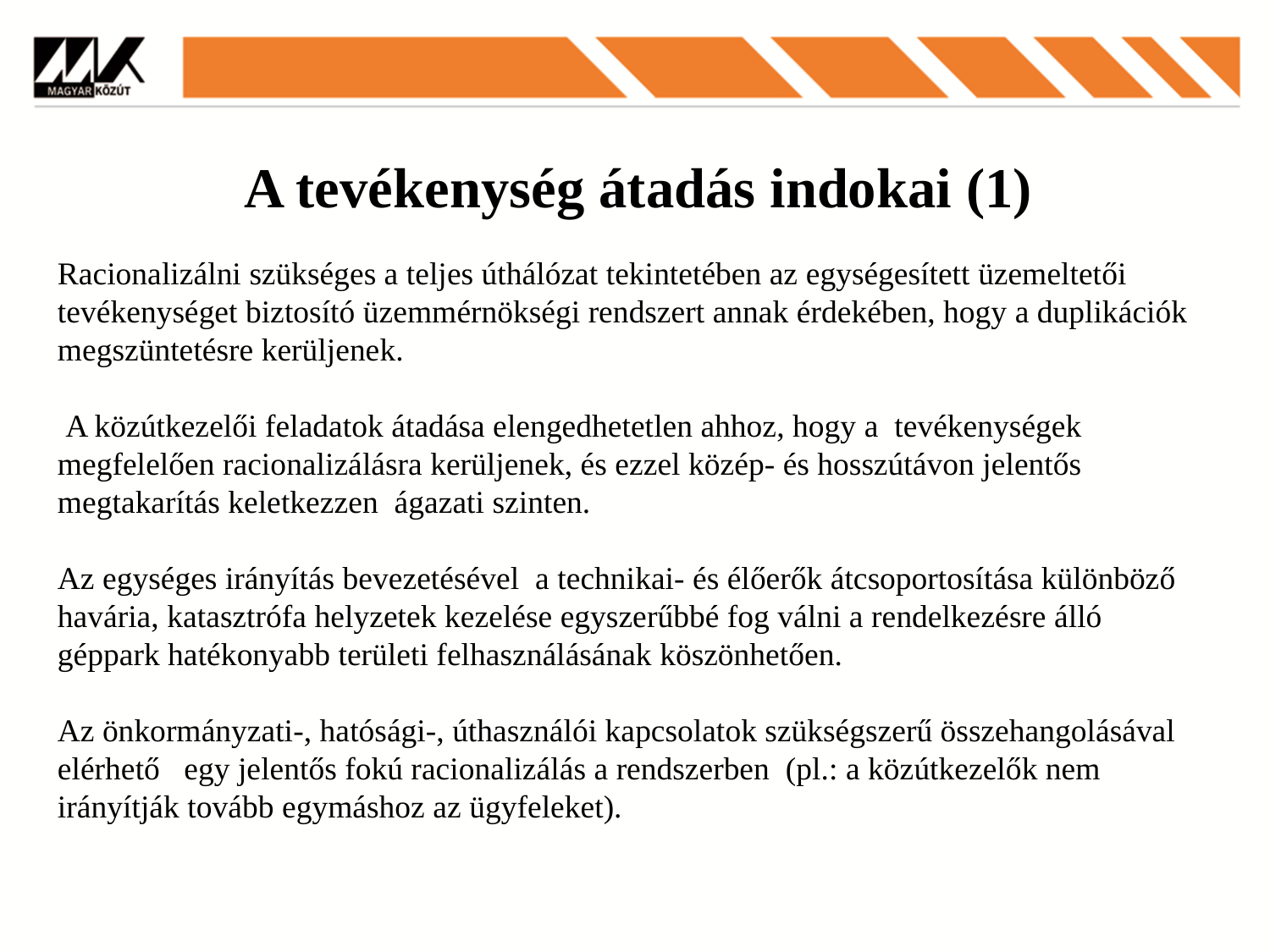

A tevékenység átadás indokai (1)
Racionalizálni szükséges a teljes úthálózat tekintetében az egységesített üzemeltetői tevékenységet biztosító üzemmérnökségi rendszert annak érdekében, hogy a duplikációk megszüntetésre kerüljenek.

 A közútkezelői feladatok átadása elengedhetetlen ahhoz, hogy a  tevékenységek megfelelően racionalizálásra kerüljenek, és ezzel közép- és hosszútávon jelentős megtakarítás keletkezzen  ágazati szinten.

Az egységes irányítás bevezetésével  a technikai- és élőerők átcsoportosítása különböző havária, katasztrófa helyzetek kezelése egyszerűbbé fog válni a rendelkezésre álló géppark hatékonyabb területi felhasználásának köszönhetően.

Az önkormányzati-, hatósági-, úthasználói kapcsolatok szükségszerű összehangolásával elérhető   egy jelentős fokú racionalizálás a rendszerben  (pl.: a közútkezelők nem irányítják tovább egymáshoz az ügyfeleket).